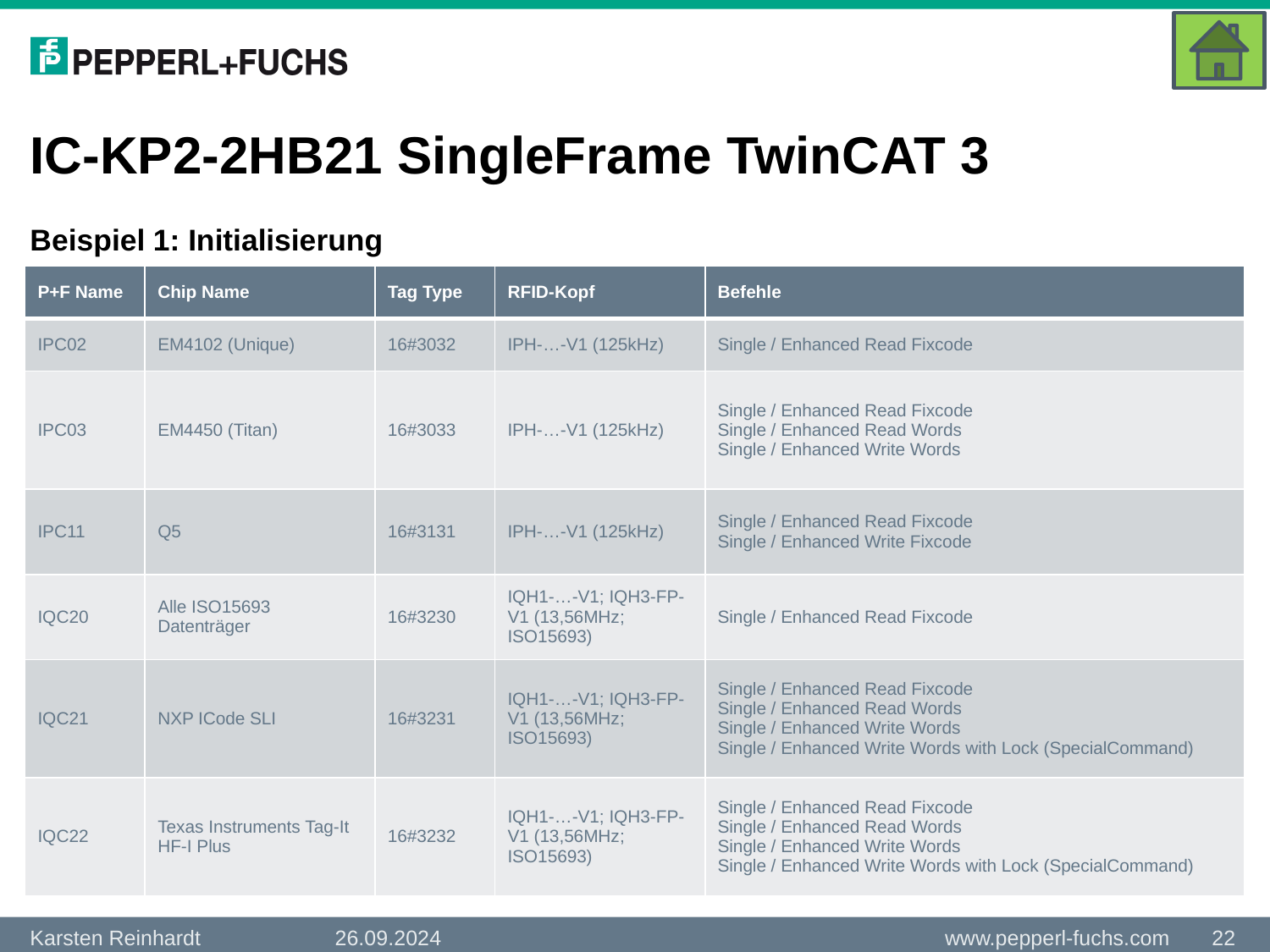

# IC-KP2-2HB21 SingleFrame TwinCAT 3
Beispiel 1: Initialisierung

| P+F Name | Chip Name | Tag Type | RFID-Kopf | Befehle |
| --- | --- | --- | --- | --- |
| IPC02 | EM4102 (Unique) | 16#3032 | IPH-…-V1 (125kHz) | Single / Enhanced Read Fixcode |
| IPC03 | EM4450 (Titan) | 16#3033 | IPH-…-V1 (125kHz) | Single / Enhanced Read Fixcode Single / Enhanced Read Words Single / Enhanced Write Words |
| IPC11 | Q5 | 16#3131 | IPH-…-V1 (125kHz) | Single / Enhanced Read Fixcode Single / Enhanced Write Fixcode |
| IQC20 | Alle ISO15693 Datenträger | 16#3230 | IQH1-…-V1; IQH3-FP-V1 (13,56MHz; ISO15693) | Single / Enhanced Read Fixcode |
| IQC21 | NXP ICode SLI | 16#3231 | IQH1-…-V1; IQH3-FP-V1 (13,56MHz; ISO15693) | Single / Enhanced Read Fixcode Single / Enhanced Read Words Single / Enhanced Write Words Single / Enhanced Write Words with Lock (SpecialCommand) |
| IQC22 | Texas Instruments Tag-It HF-I Plus | 16#3232 | IQH1-…-V1; IQH3-FP-V1 (13,56MHz; ISO15693) | Single / Enhanced Read Fixcode Single / Enhanced Read Words Single / Enhanced Write Words Single / Enhanced Write Words with Lock (SpecialCommand) |
26.09.2024
22
Karsten Reinhardt